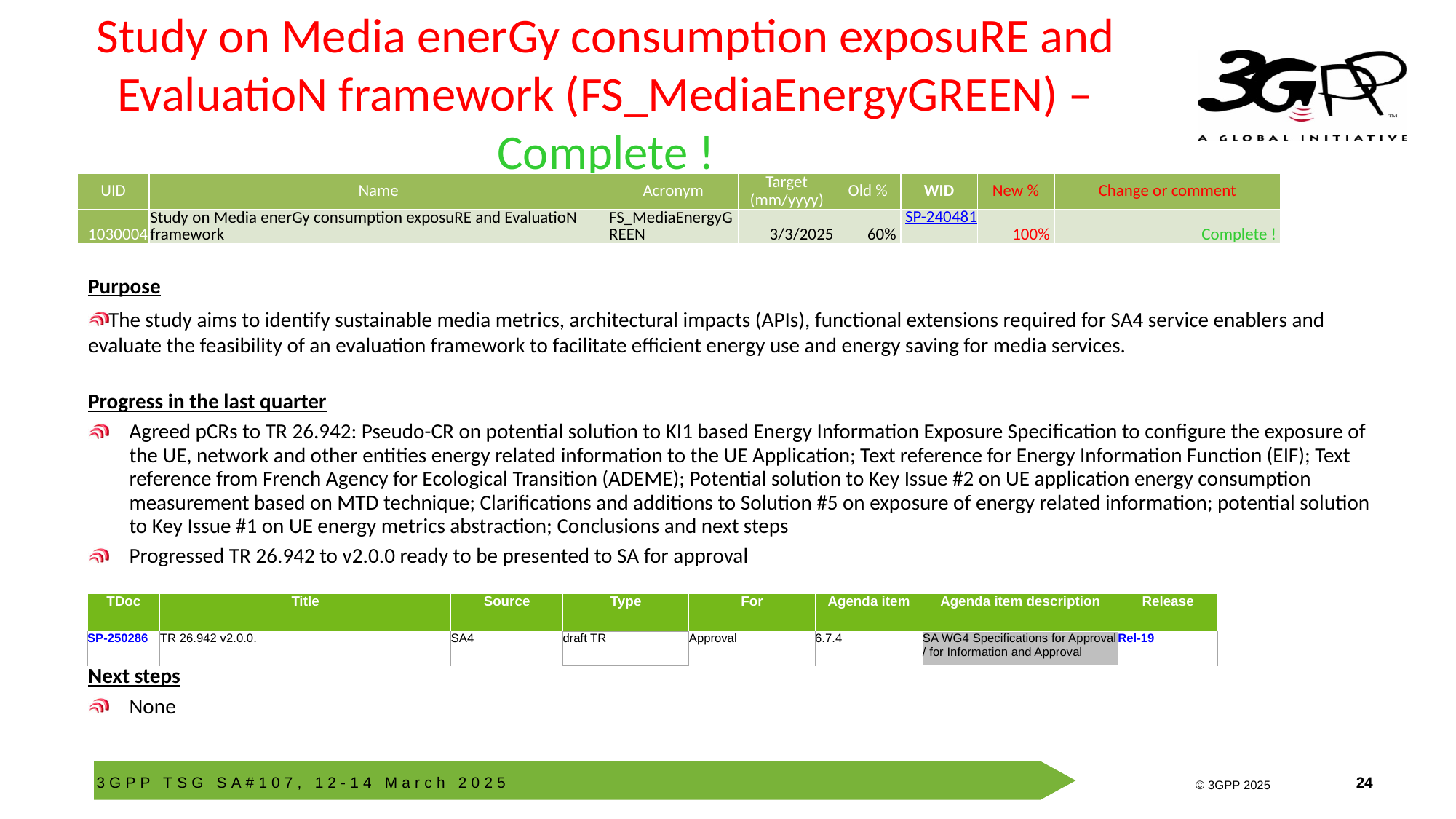

# Study on Media enerGy consumption exposuRE and EvaluatioN framework (FS_MediaEnergyGREEN) – Complete !
| UID | Name | Acronym | Target (mm/yyyy) | Old % | WID | New % | Change or comment |
| --- | --- | --- | --- | --- | --- | --- | --- |
| 1030004 | Study on Media enerGy consumption exposuRE and EvaluatioN framework | FS\_MediaEnergyGREEN | 3/3/2025 | 60% | SP-240481 | 100% | Complete ! |
Purpose
The study aims to identify sustainable media metrics, architectural impacts (APIs), functional extensions required for SA4 service enablers and evaluate the feasibility of an evaluation framework to facilitate efficient energy use and energy saving for media services.

Progress in the last quarter
Agreed pCRs to TR 26.942: Pseudo-CR on potential solution to KI1 based Energy Information Exposure Specification to configure the exposure of the UE, network and other entities energy related information to the UE Application; Text reference for Energy Information Function (EIF); Text reference from French Agency for Ecological Transition (ADEME); Potential solution to Key Issue #2 on UE application energy consumption measurement based on MTD technique; Clarifications and additions to Solution #5 on exposure of energy related information; potential solution to Key Issue #1 on UE energy metrics abstraction; Conclusions and next steps
Progressed TR 26.942 to v2.0.0 ready to be presented to SA for approval

Next steps
None

| TDoc | Title | Source | Type | For | Agenda item | Agenda item description | Release |
| --- | --- | --- | --- | --- | --- | --- | --- |
| SP-250286 | TR 26.942 v2.0.0. | SA4 | draft TR | Approval | 6.7.4 | SA WG4 Specifications for Approval / for Information and Approval | Rel-19 |